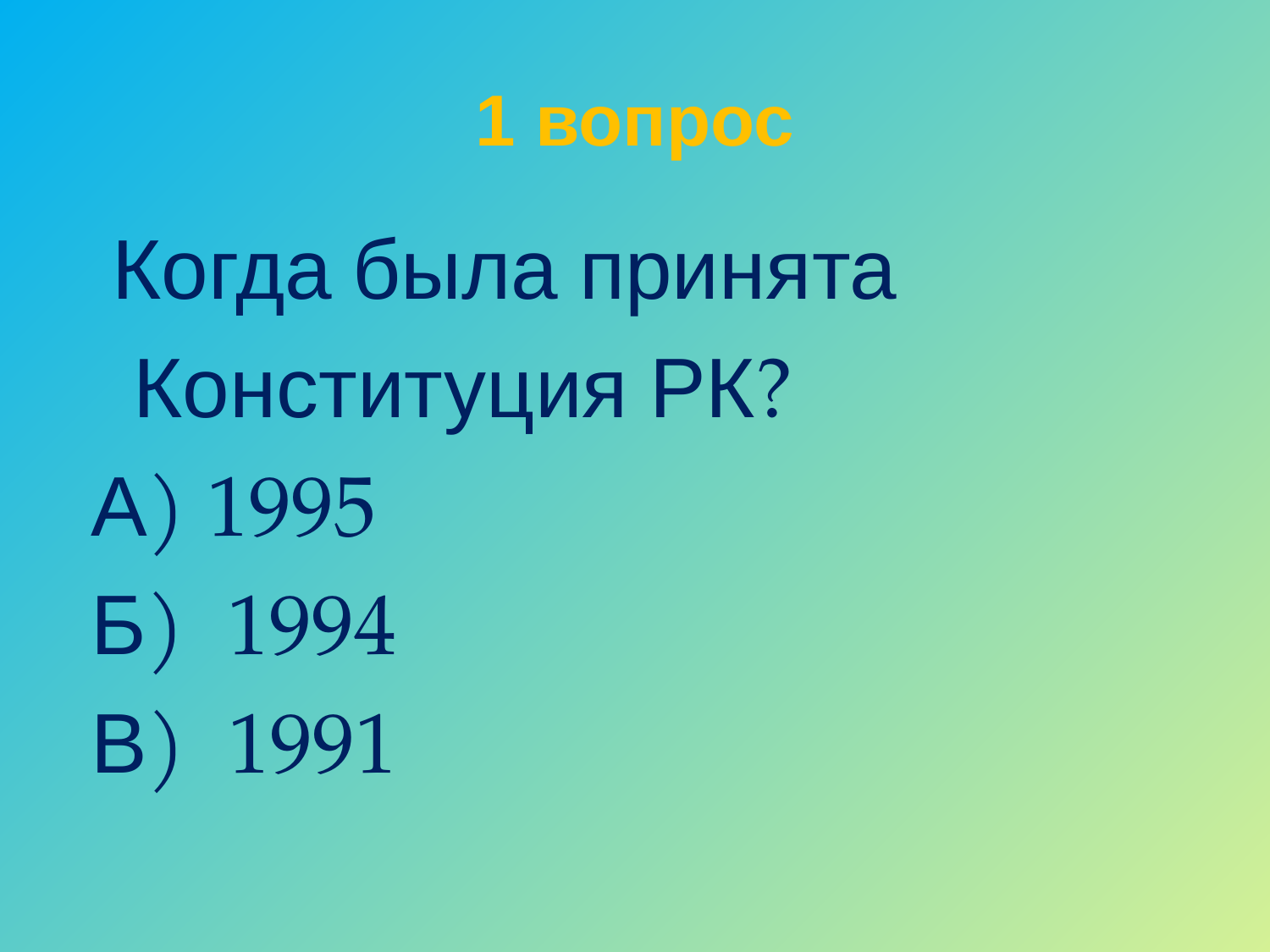

# 1 вопрос
 Когда была принята
  Конституция РК?
А) 1995
Б)  1994
В)  1991